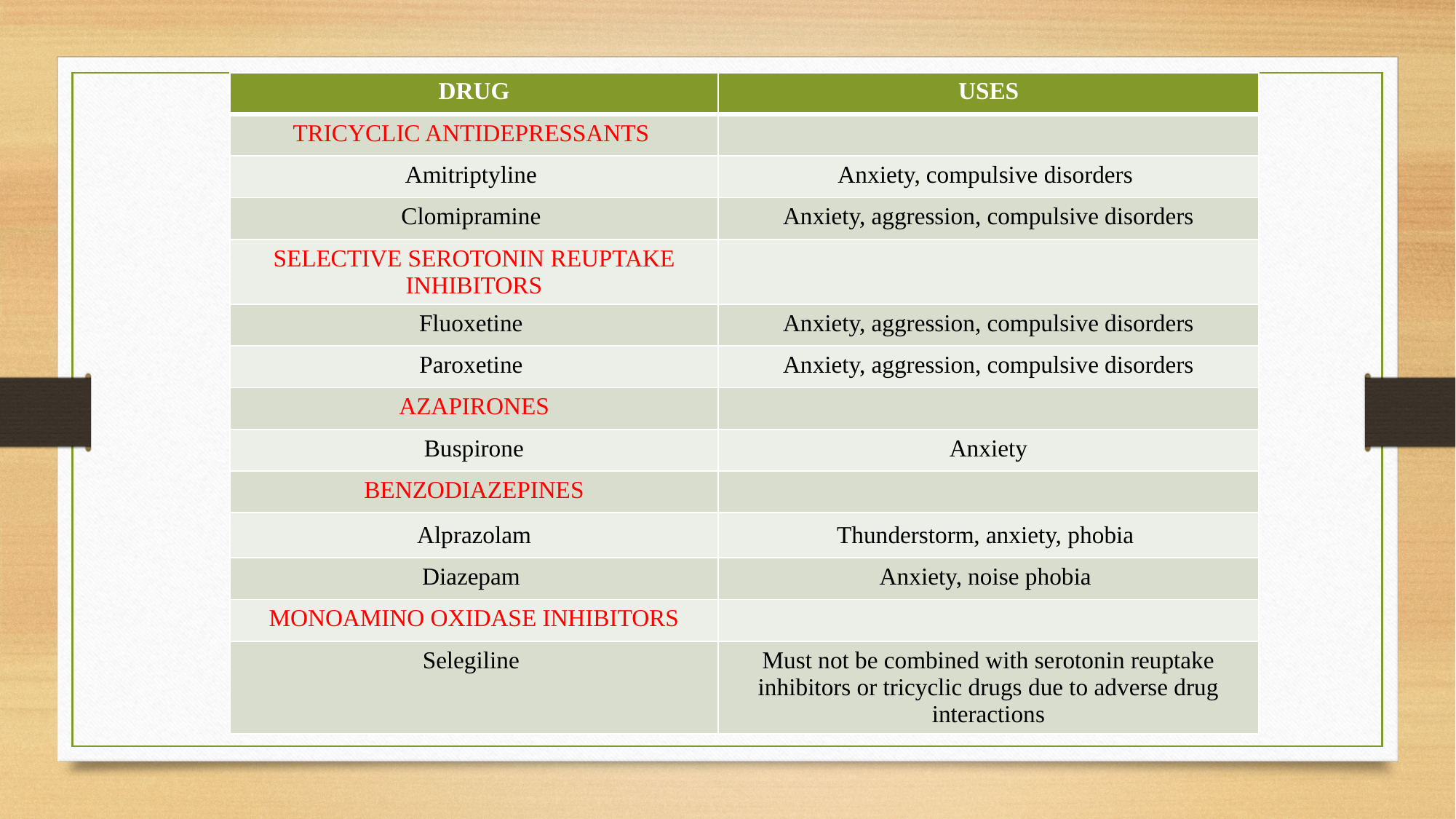

| DRUG | USES |
| --- | --- |
| TRICYCLIC ANTIDEPRESSANTS |  |
| Amitriptyline | Anxiety, compulsive disorders |
| Clomipramine | Anxiety, aggression, compulsive disorders |
| SELECTIVE SEROTONIN REUPTAKE INHIBITORS |  |
| Fluoxetine | Anxiety, aggression, compulsive disorders |
| Paroxetine | Anxiety, aggression, compulsive disorders |
| AZAPIRONES |  |
| Buspirone | Anxiety |
| BENZODIAZEPINES |  |
| Alprazolam | Thunderstorm, anxiety, phobia |
| Diazepam | Anxiety, noise phobia |
| MONOAMINO OXIDASE INHIBITORS |  |
| Selegiline | Must not be combined with serotonin reuptake inhibitors or tricyclic drugs due to adverse drug interactions |